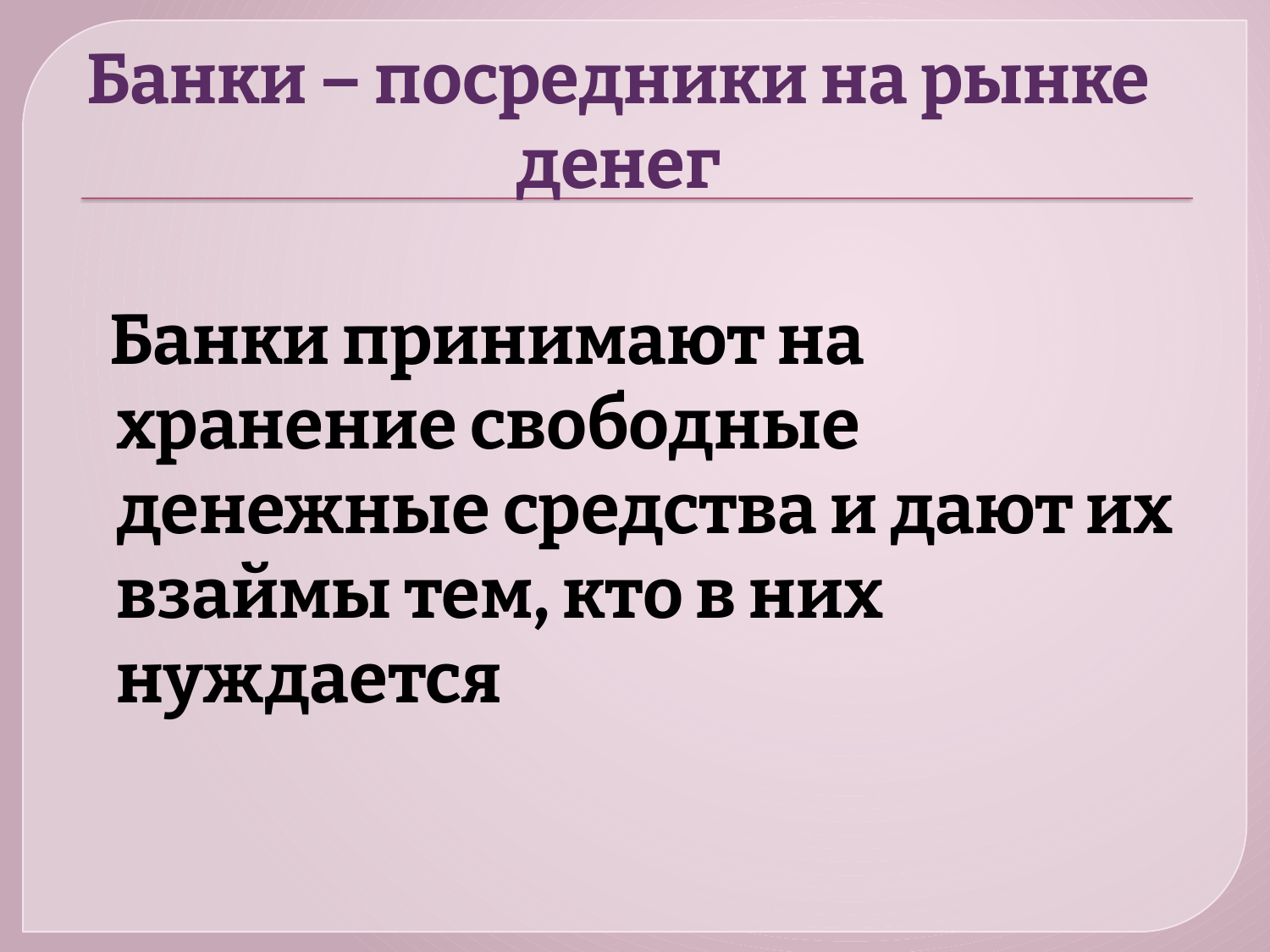

# Банки – посредники на рынке денег
   Банки принимают на хранение свободные денежные средства и дают их взаймы тем, кто в них нуждается